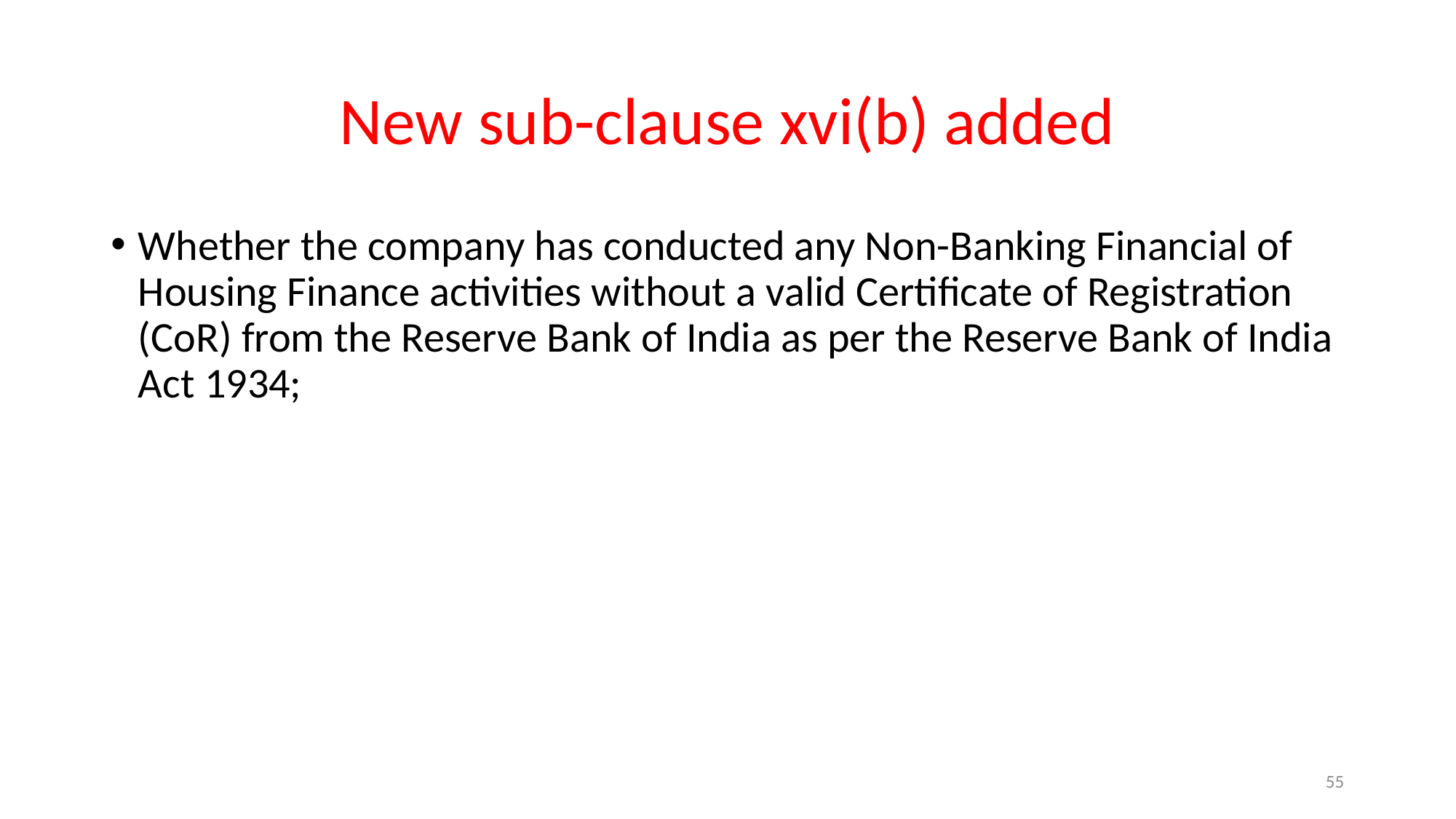

# New sub-clause xvi(b) added
Whether the company has conducted any Non-Banking Financial of Housing Finance activities without a valid Certificate of Registration (CoR) from the Reserve Bank of India as per the Reserve Bank of India Act 1934;
55